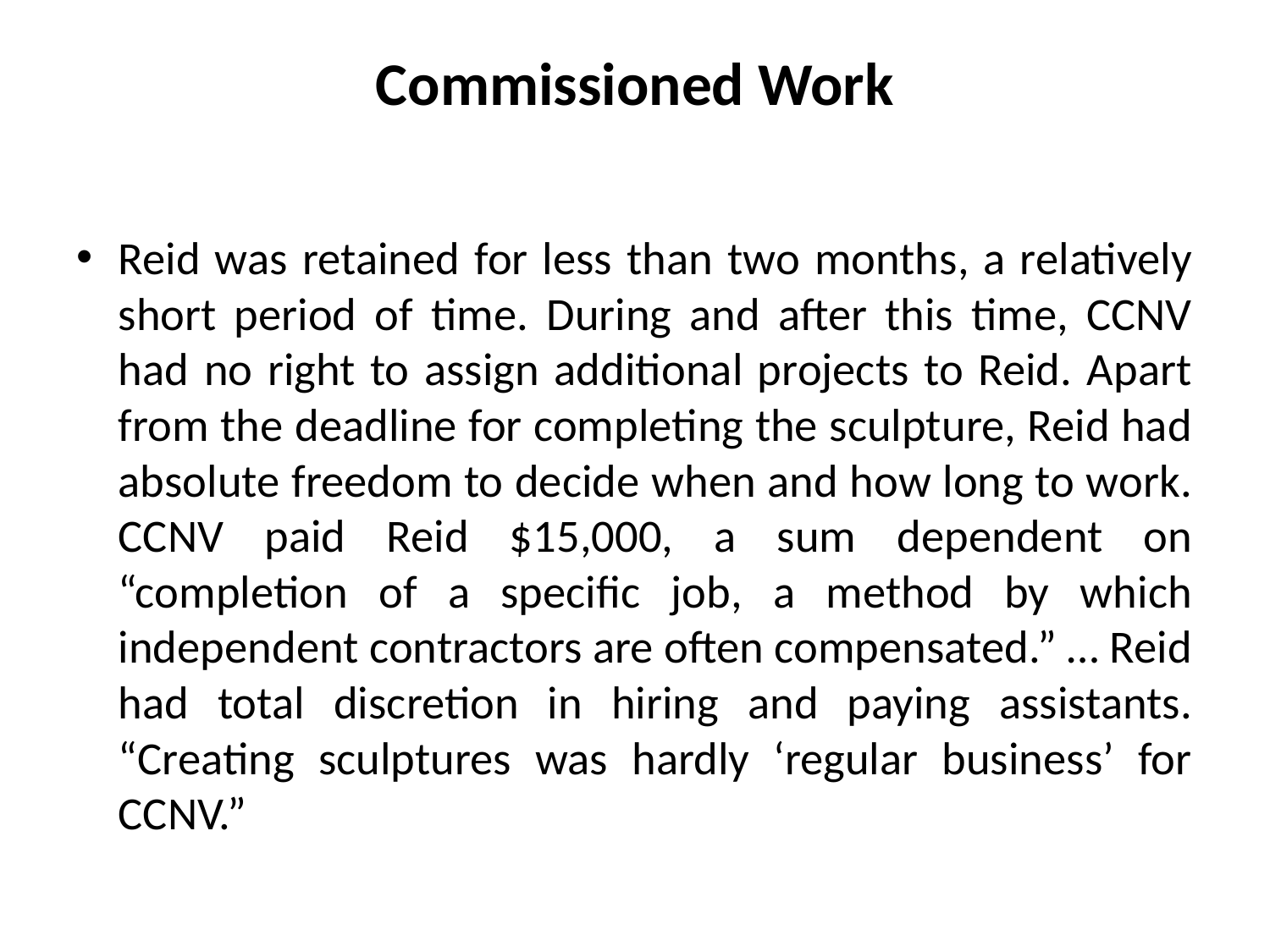

# Commissioned Work
Reid was retained for less than two months, a relatively short period of time. During and after this time, CCNV had no right to assign additional projects to Reid. Apart from the deadline for completing the sculpture, Reid had absolute freedom to decide when and how long to work. CCNV paid Reid $15,000, a sum dependent on “completion of a specific job, a method by which independent contractors are often compensated.” … Reid had total discretion in hiring and paying assistants. “Creating sculptures was hardly ‘regular business’ for CCNV.”